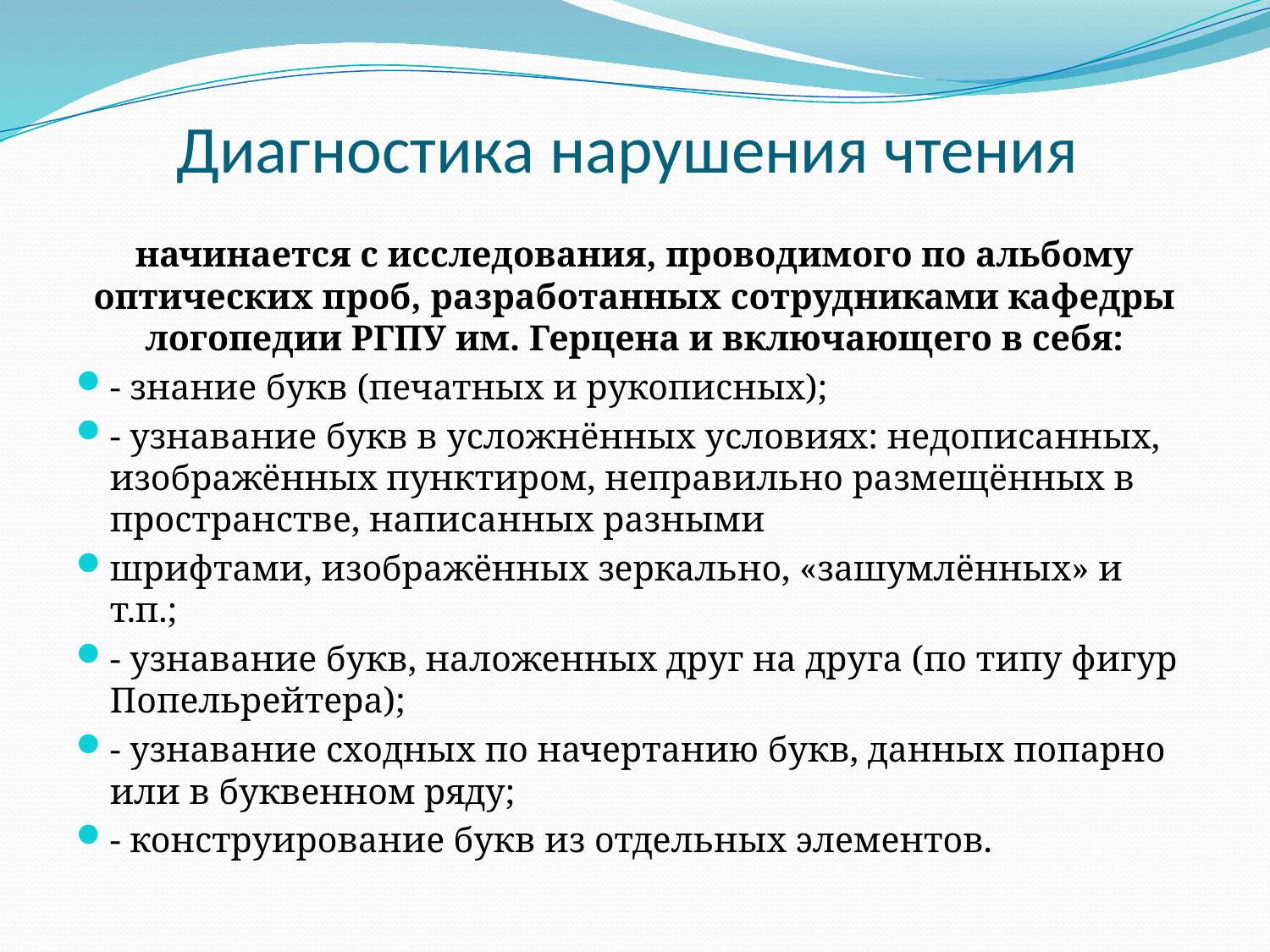

# Диагностика нарушения чтения
начинается с исследования, проводимого по альбому оптических проб, разработанных сотрудниками кафедры логопедии РГПУ им. Герцена и включающего в себя:
- знание букв (печатных и рукописных);
- узнавание букв в усложнённых условиях: недописанных, изображённых пунктиром, неправильно размещённых в пространстве, написанных разными
шрифтами, изображённых зеркально, «зашумлённых» и т.п.;
- узнавание букв, наложенных друг на друга (по типу фигур Попельрейтера);
- узнавание сходных по начертанию букв, данных попарно или в буквенном ряду;
- конструирование букв из отдельных элементов.